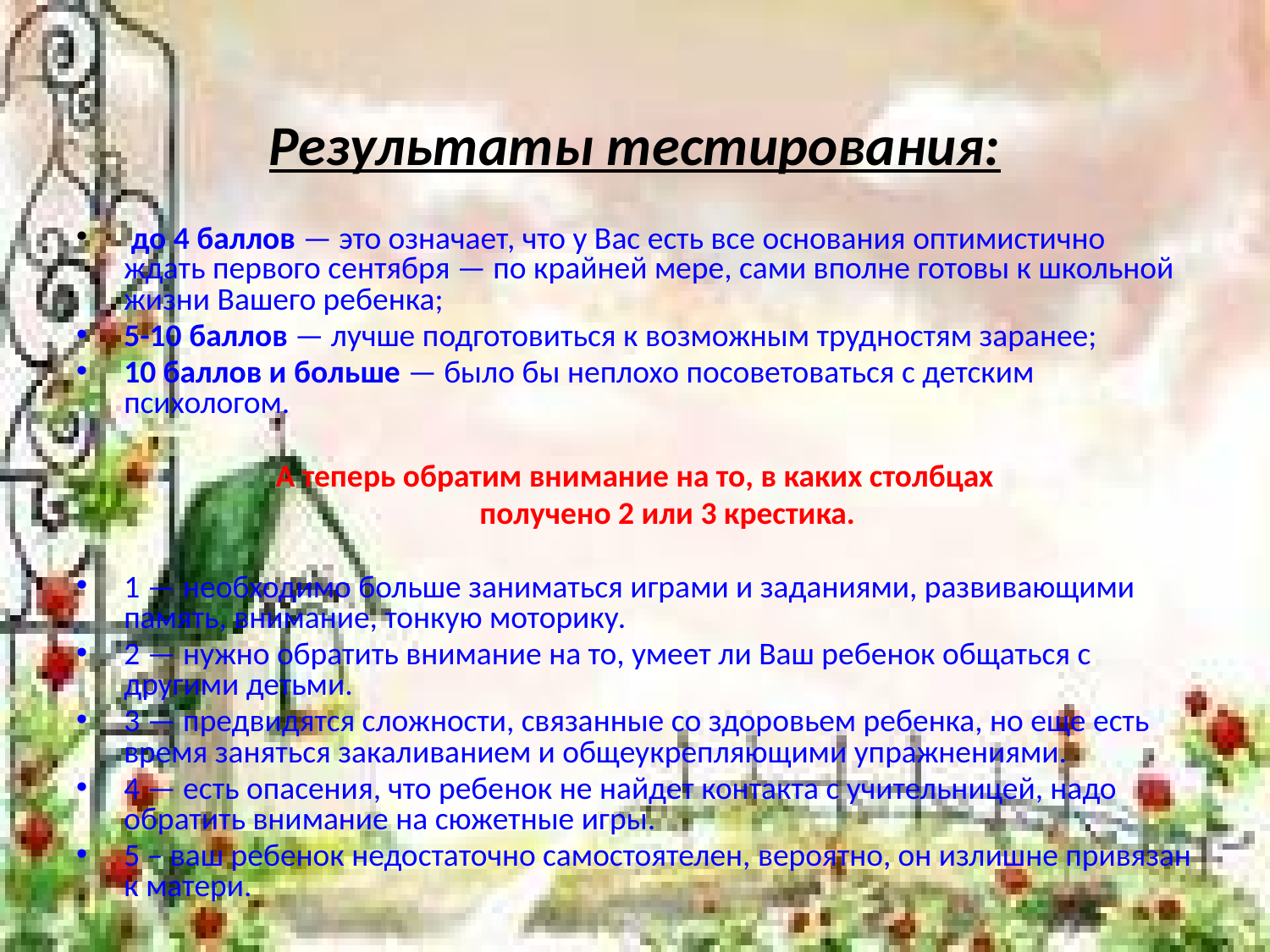

# Результаты тестирования:
 до 4 баллов — это означает, что у Вас есть все основания оптимистично ждать первого сентября — по крайней мере, сами вполне готовы к школьной жизни Вашего ребенка;
5-10 баллов — лучше подготовиться к возможным трудностям заранее;
10 баллов и больше — было бы неплохо посоветоваться с детским психологом.

 А теперь обратим внимание на то, в каких столбцах
          получено 2 или 3 крестика.

1 — необходимо больше заниматься играми и заданиями, развивающими память, внимание, тонкую моторику.
2 — нужно обратить внимание на то, умеет ли Ваш ребенок общаться с другими детьми.
3 — предвидятся сложности, связанные со здоровьем ребенка, но еще есть время заняться закаливанием и общеукрепляющими упражнениями.
4 — есть опасения, что ребенок не найдет контакта с учительницей, надо обратить внимание на сюжетные игры.
5 – ваш ребенок недостаточно самостоятелен, вероятно, он излишне привязан к матери.